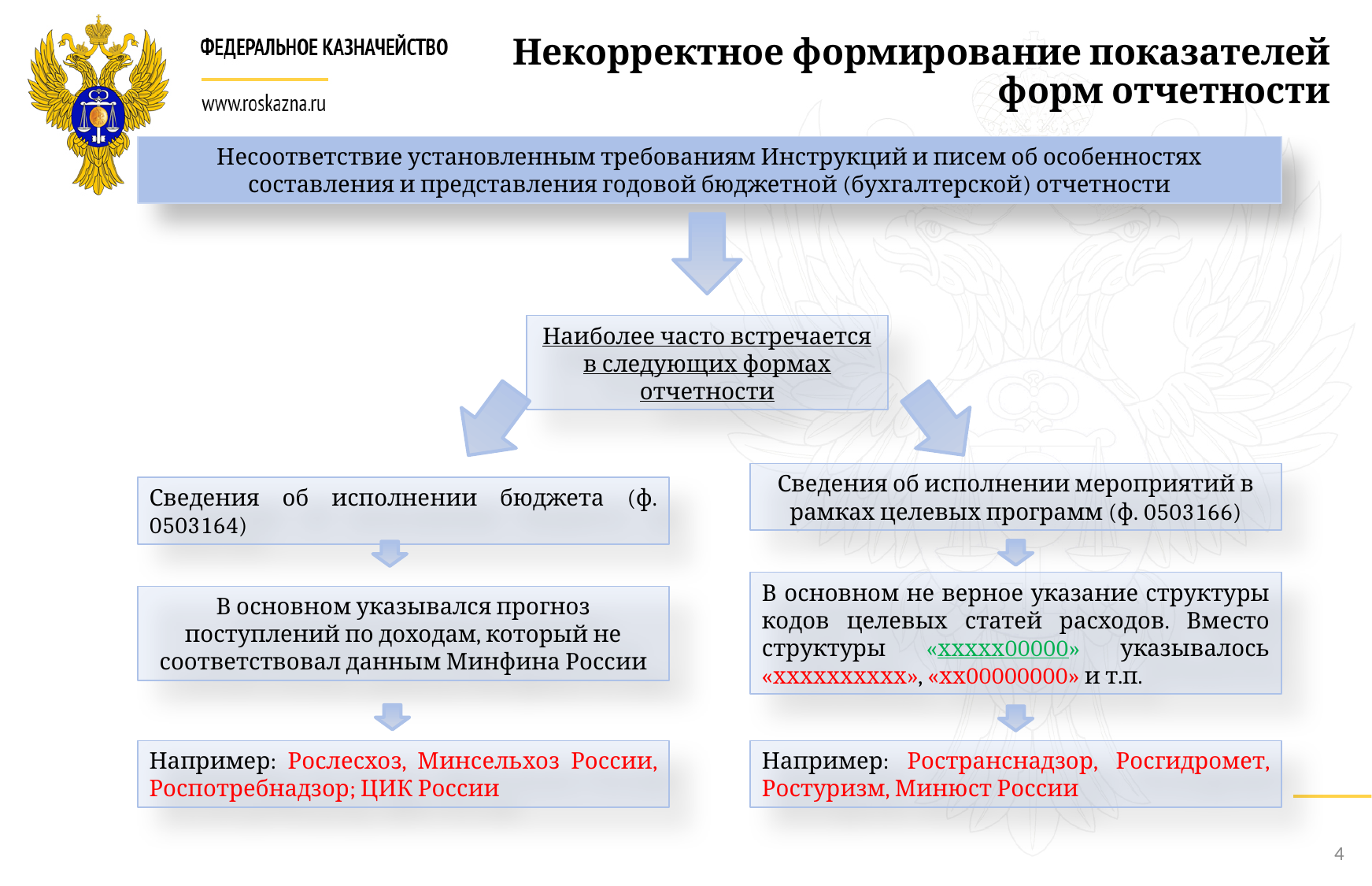

# Некорректное формирование показателей форм отчетности
Несоответствие установленным требованиям Инструкций и писем об особенностях составления и представления годовой бюджетной (бухгалтерской) отчетности

Наиболее часто встречается в следующих формах отчетности

Сведения об исполнении мероприятий в рамках целевых программ (ф. 0503166)
Сведения об исполнении бюджета (ф. 0503164)

В основном не верное указание структуры кодов целевых статей расходов. Вместо структуры «ххххх00000» указывалось «хххххххххх», «хх00000000» и т.п.
В основном указывался прогноз поступлений по доходам, который не соответствовал данным Минфина России

Например: Рослесхоз, Минсельхоз России, Роспотребнадзор; ЦИК России
Например: Ространснадзор, Росгидромет, Ростуризм, Минюст России
4